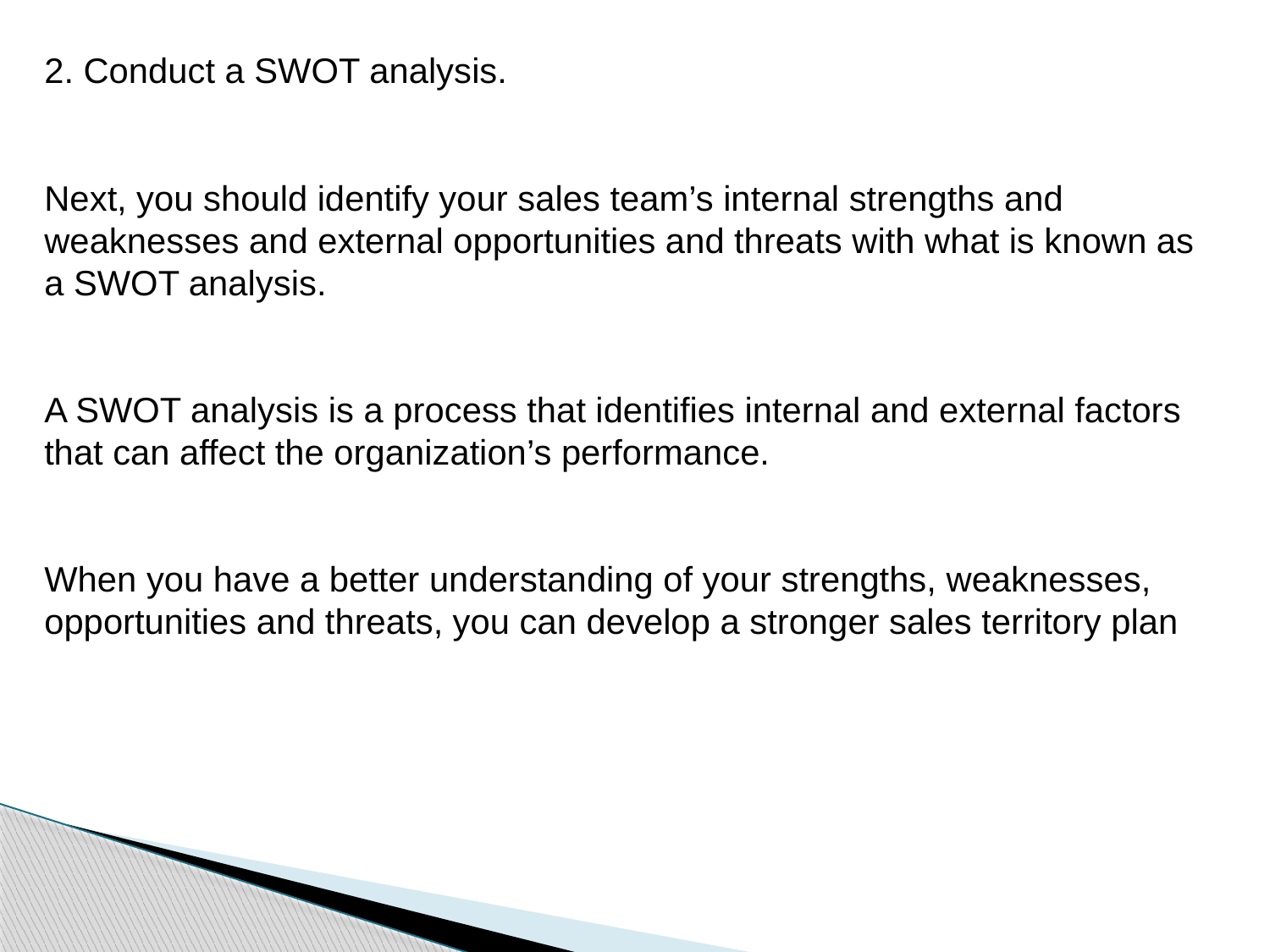

2. Conduct a SWOT analysis.

Next, you should identify your sales team’s internal strengths and weaknesses and external opportunities and threats with what is known as a SWOT analysis.

A SWOT analysis is a process that identifies internal and external factors that can affect the organization’s performance.

When you have a better understanding of your strengths, weaknesses, opportunities and threats, you can develop a stronger sales territory plan